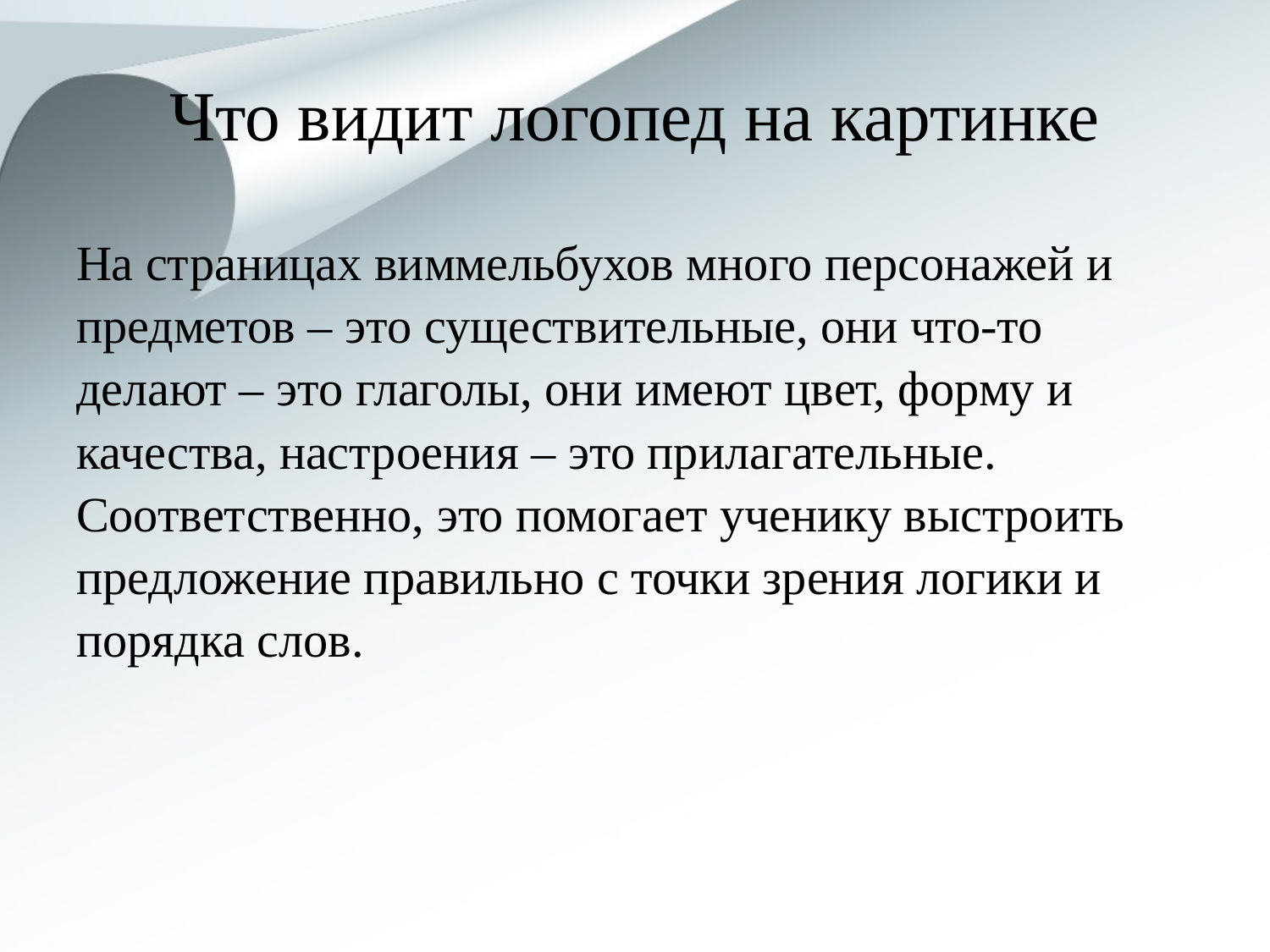

# Что видит логопед на картинке
На страницах виммельбухов много персонажей и предметов – это существительные, они что-то делают – это глаголы, они имеют цвет, форму и качества, настроения – это прилагательные. Соответственно, это помогает ученику выстроить предложение правильно с точки зрения логики и порядка слов.